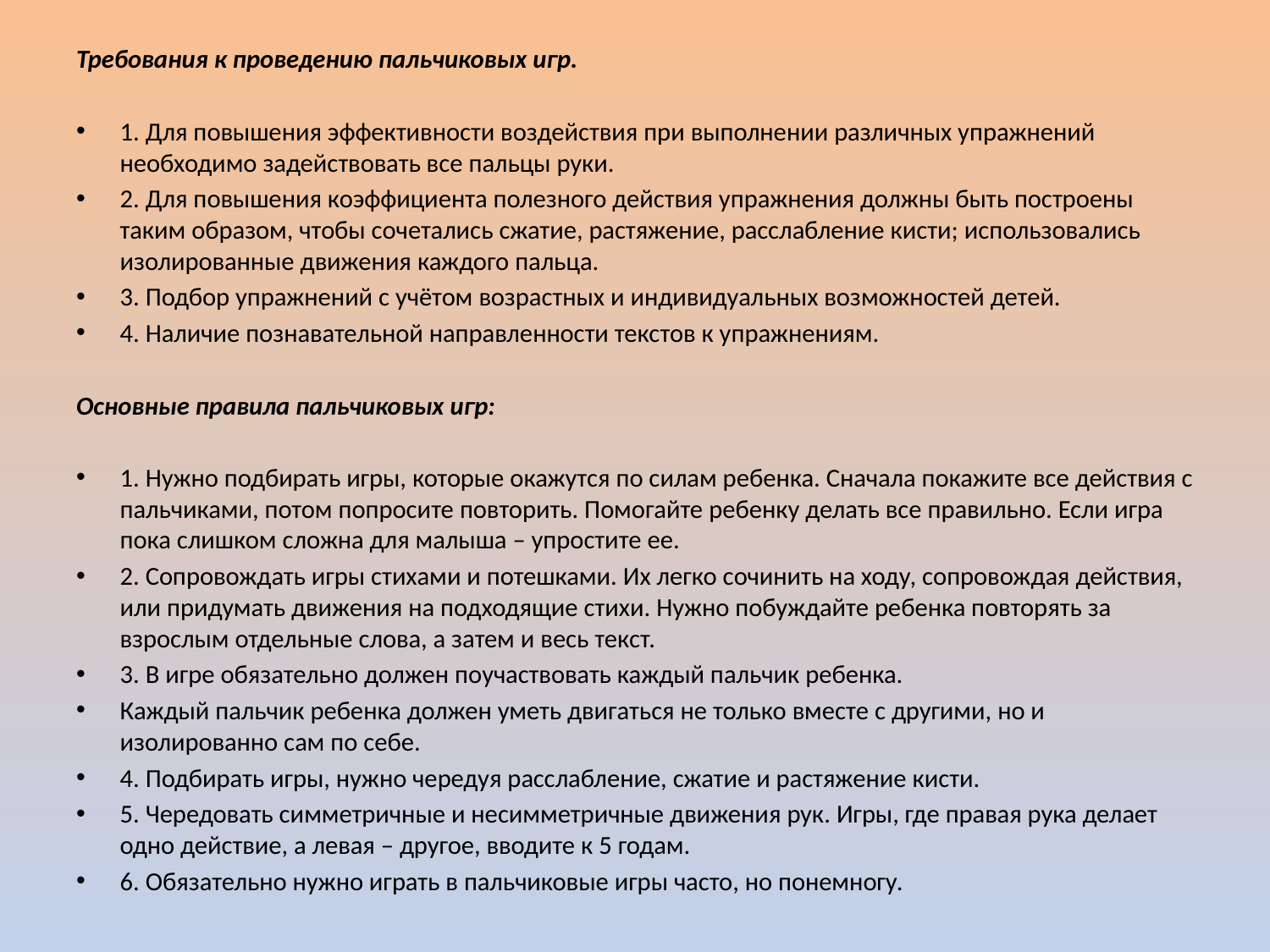

Требования к проведению пальчиковых игр.

1. Для повышения эффективности воздействия при выполнении различных упражнений необходимо задействовать все пальцы руки.
2. Для повышения коэффициента полезного действия упражнения должны быть построены таким образом, чтобы сочетались сжатие, растяжение, расслабление кисти; использовались изолированные движения каждого пальца.
3. Подбор упражнений с учётом возрастных и индивидуальных возможностей детей.
4. Наличие познавательной направленности текстов к упражнениям.

Основные правила пальчиковых игр:

1. Нужно подбирать игры, которые окажутся по силам ребенка. Сначала покажите все действия с пальчиками, потом попросите повторить. Помогайте ребенку делать все правильно. Если игра пока слишком сложна для малыша – упростите ее.
2. Сопровождать игры стихами и потешками. Их легко сочинить на ходу, сопровождая действия, или придумать движения на подходящие стихи. Нужно побуждайте ребенка повторять за взрослым отдельные слова, а затем и весь текст.
3. В игре обязательно должен поучаствовать каждый пальчик ребенка.
Каждый пальчик ребенка должен уметь двигаться не только вместе с другими, но и изолированно сам по себе.
4. Подбирать игры, нужно чередуя расслабление, сжатие и растяжение кисти.
5. Чередовать симметричные и несимметричные движения рук. Игры, где правая рука делает одно действие, а левая – другое, вводите к 5 годам.
6. Обязательно нужно играть в пальчиковые игры часто, но понемногу.